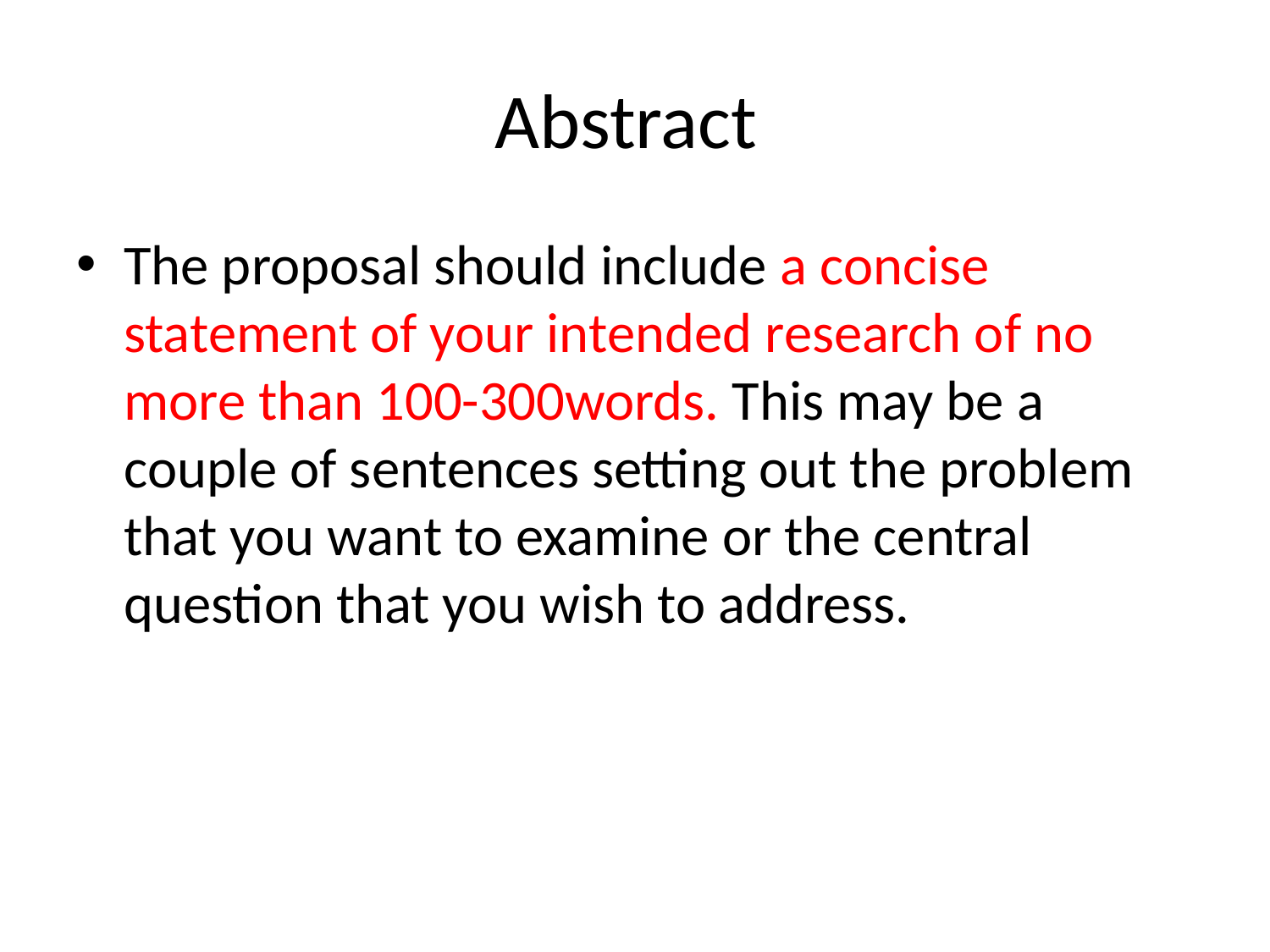

# Abstract
The proposal should include a concise statement of your intended research of no more than 100-300words. This may be a couple of sentences setting out the problem that you want to examine or the central question that you wish to address.